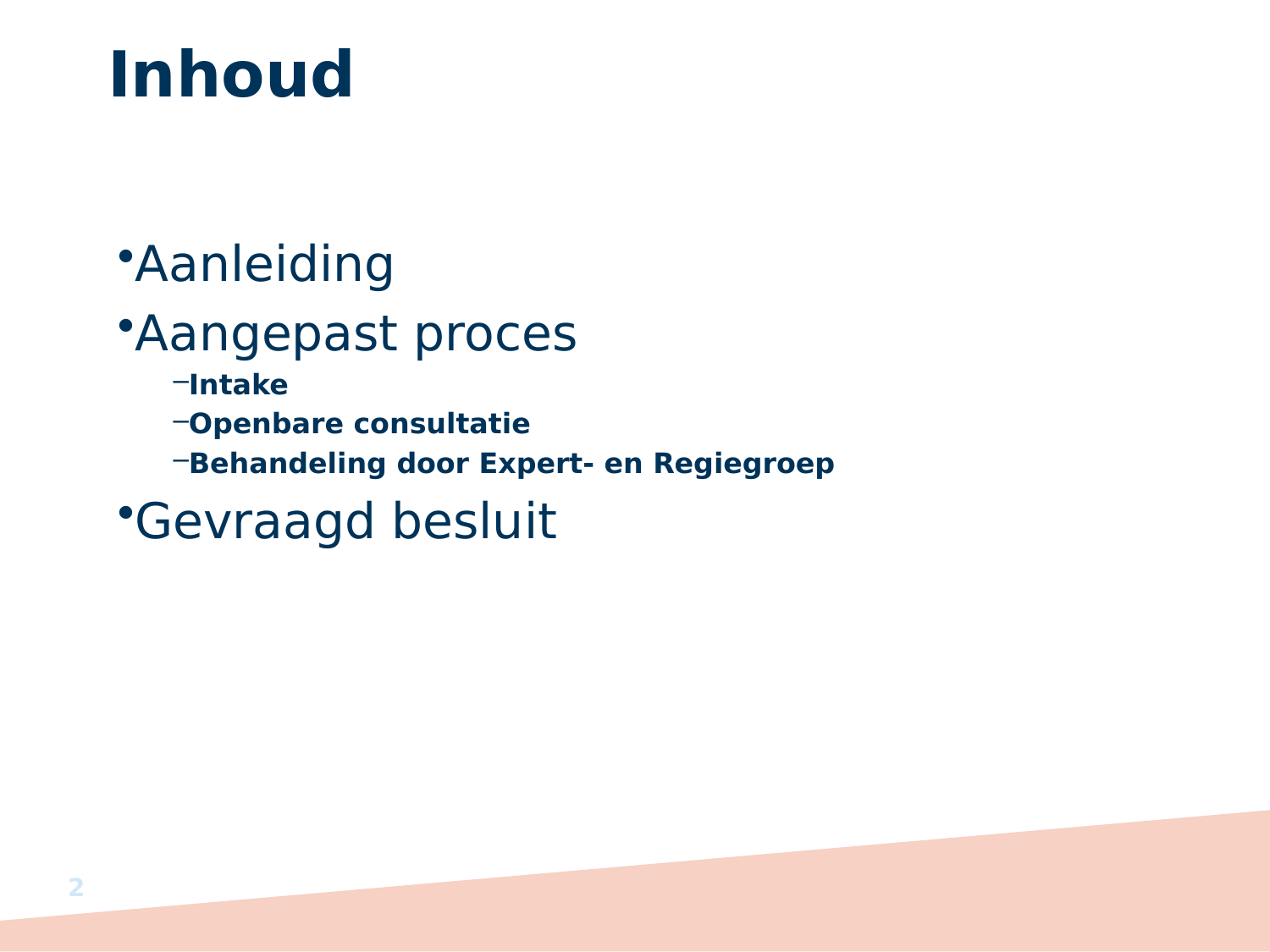

# Inhoud
Aanleiding
Aangepast proces
Intake
Openbare consultatie
Behandeling door Expert- en Regiegroep
Gevraagd besluit

2